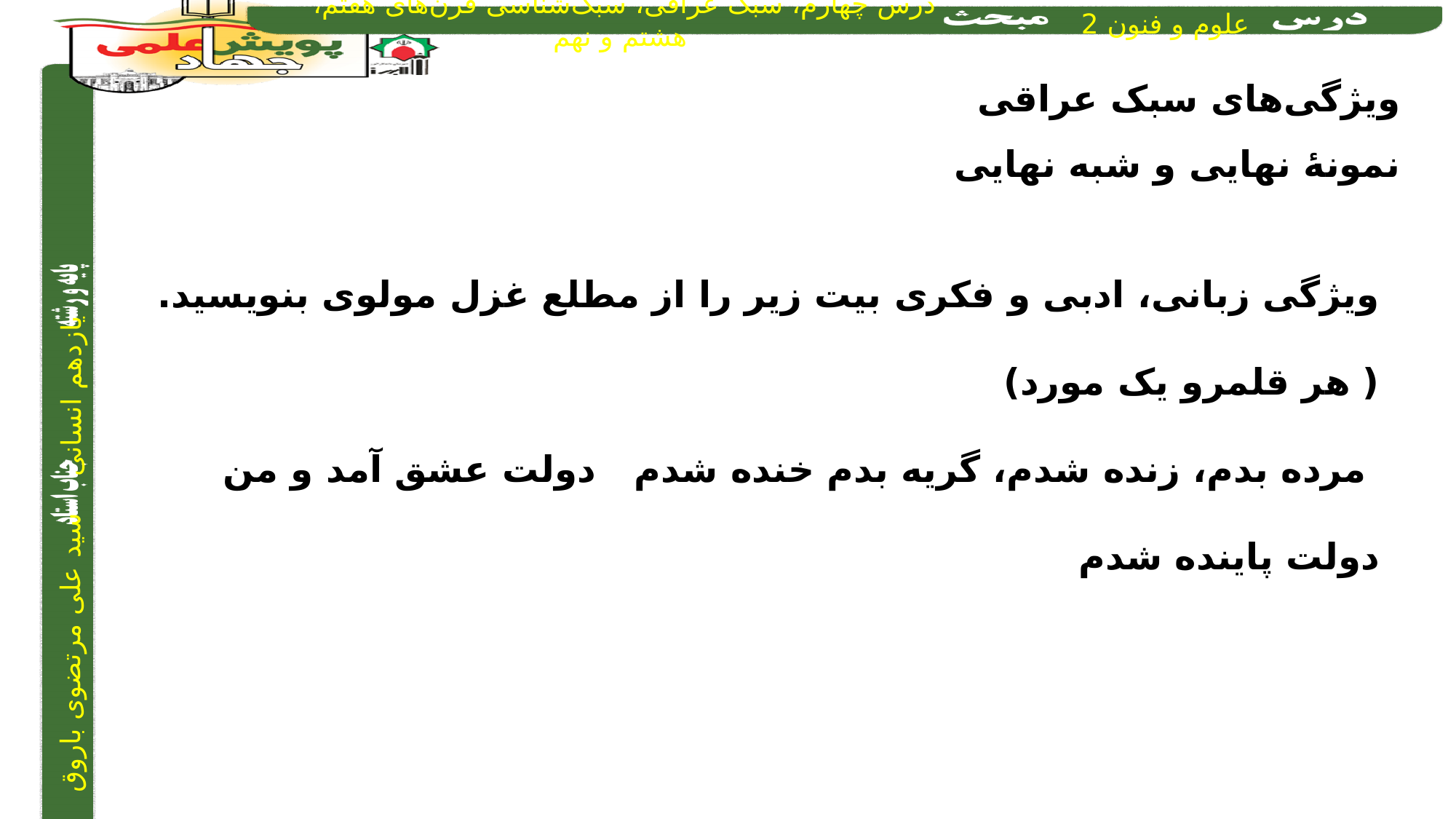

ویژگی‌های سبک عراقی
نمونۀ نهایی و شبه نهایی
ویژگی زبانی، ادبی و فکری بیت زیر را از مطلع غزل مولوی بنویسید. ( هر قلمرو یک مورد)
 مرده بدم، زنده شدم، گریه بدم خنده شدم 	 	 دولت عشق آمد و من دولت پاینده شدم